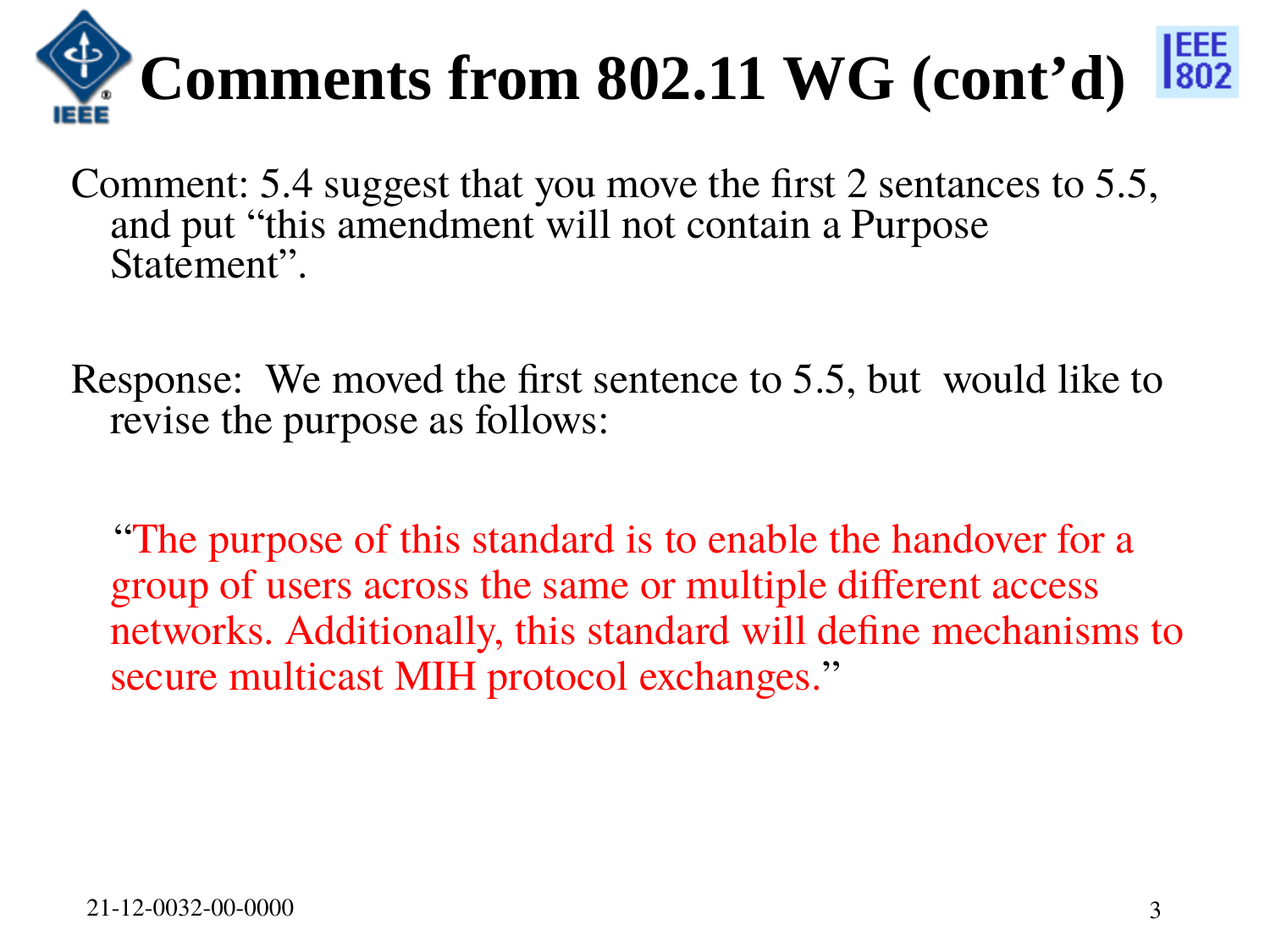

# Comments from 802.11 WG (cont’d)
Comment: 5.4 suggest that you move the first 2 sentances to 5.5, and put “this amendment will not contain a Purpose Statement”.

Response:  We moved the first sentence to 5.5, but  would like to revise the purpose as follows:

    “The purpose of this standard is to enable the handover for a group of users across the same or multiple different access networks. Additionally, this standard will define mechanisms to secure multicast MIH protocol exchanges.”

21-12-0032-00-0000
3